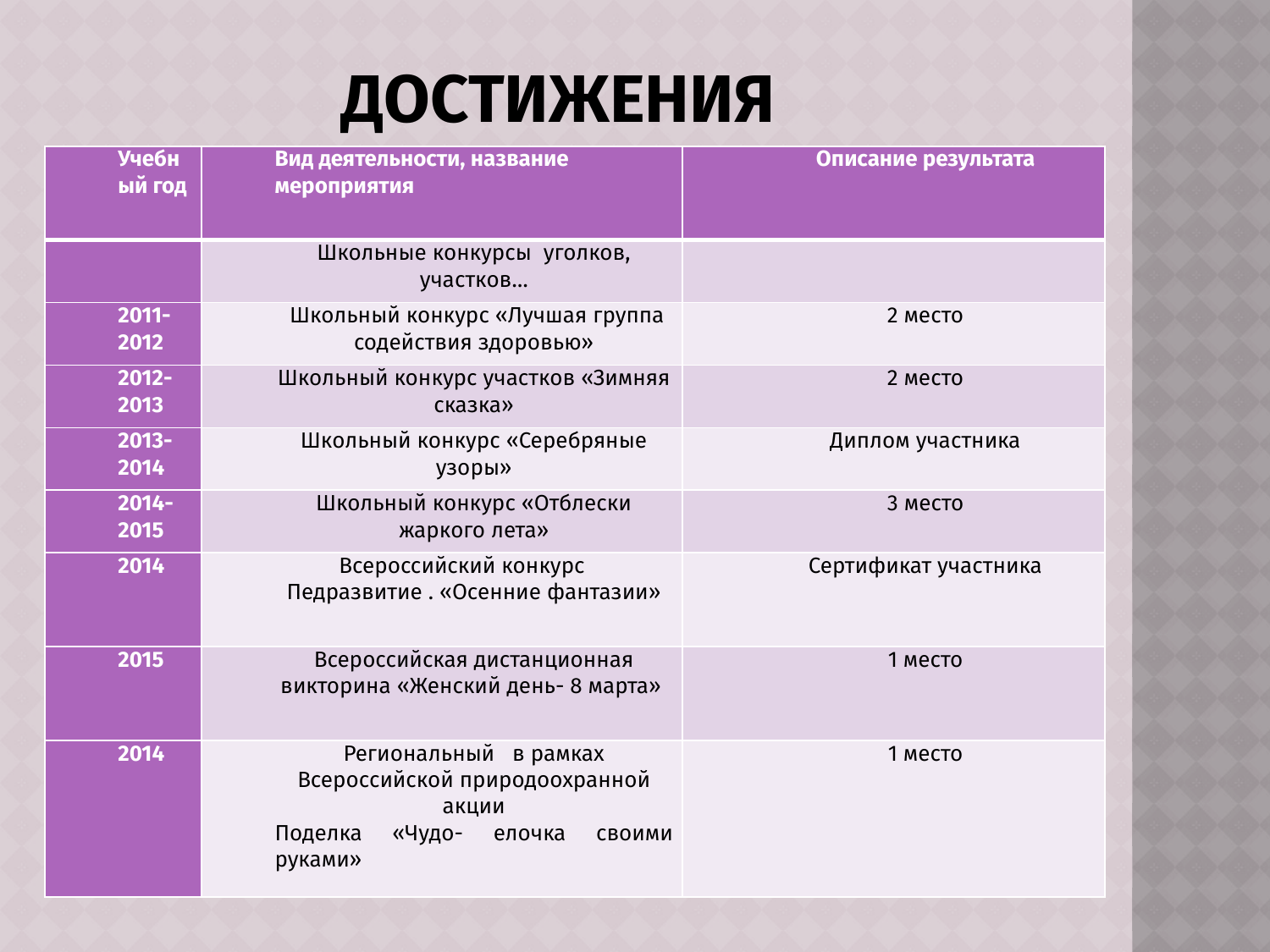

# Достижения
| Учебный год | Вид деятельности, название мероприятия | Описание результата |
| --- | --- | --- |
|  | Школьные конкурсы уголков, участков… |  |
| 2011-2012 | Школьный конкурс «Лучшая группа содействия здоровью» | 2 место |
| 2012-2013 | Школьный конкурс участков «Зимняя сказка» | 2 место |
| 2013-2014 | Школьный конкурс «Серебряные узоры» | Диплом участника |
| 2014-2015 | Школьный конкурс «Отблески жаркого лета» | 3 место |
| 2014 | Всероссийский конкурс Педразвитие . «Осенние фантазии» | Сертификат участника |
| 2015 | Всероссийская дистанционная викторина «Женский день- 8 марта» | 1 место |
| 2014 | Региональный в рамках Всероссийской природоохранной акции Поделка «Чудо- елочка своими руками» | 1 место |